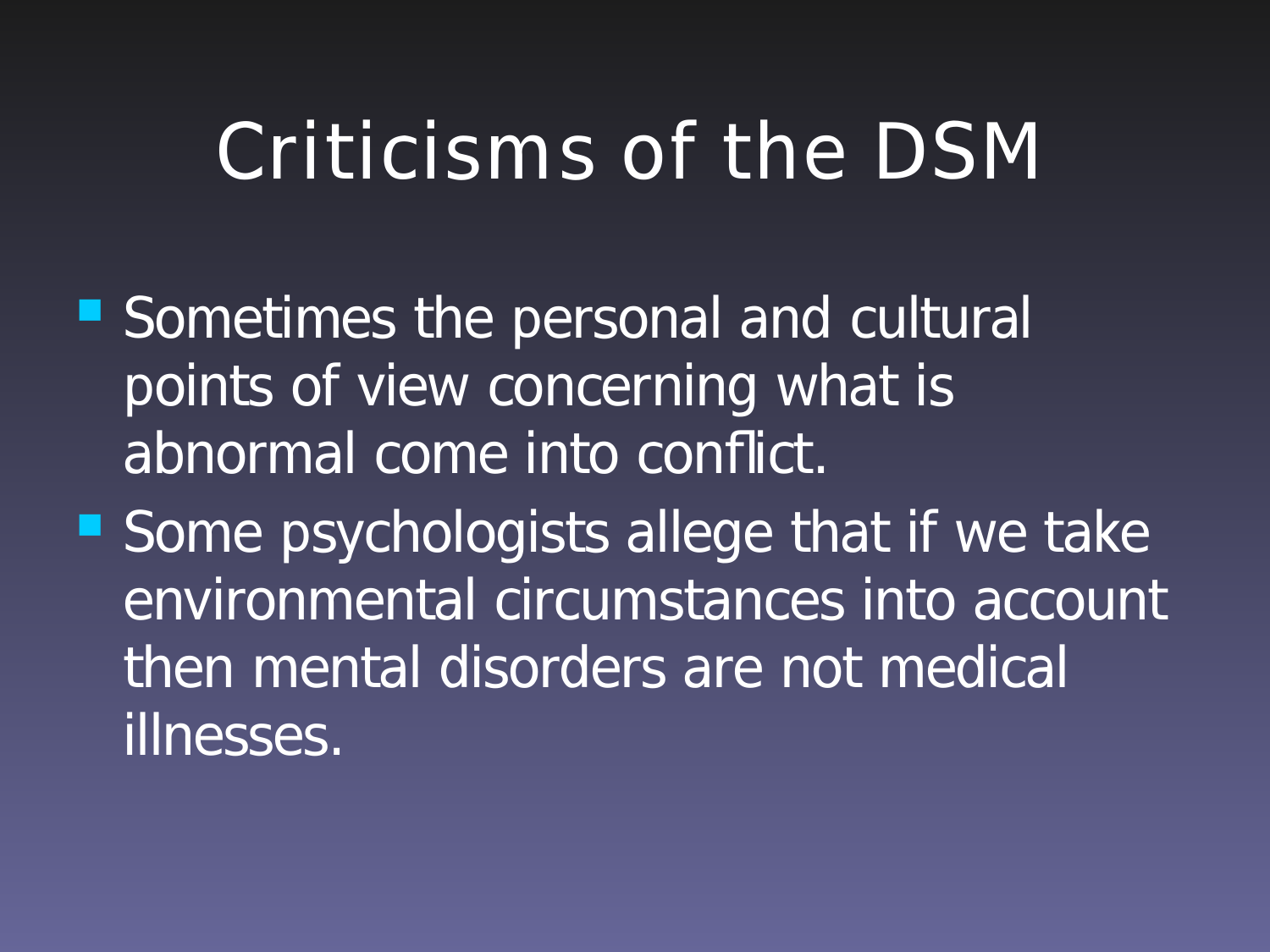

Criticisms of the DSM
Sometimes the personal and cultural points of view concerning what is abnormal come into conflict.
Some psychologists allege that if we take environmental circumstances into account then mental disorders are not medical illnesses.